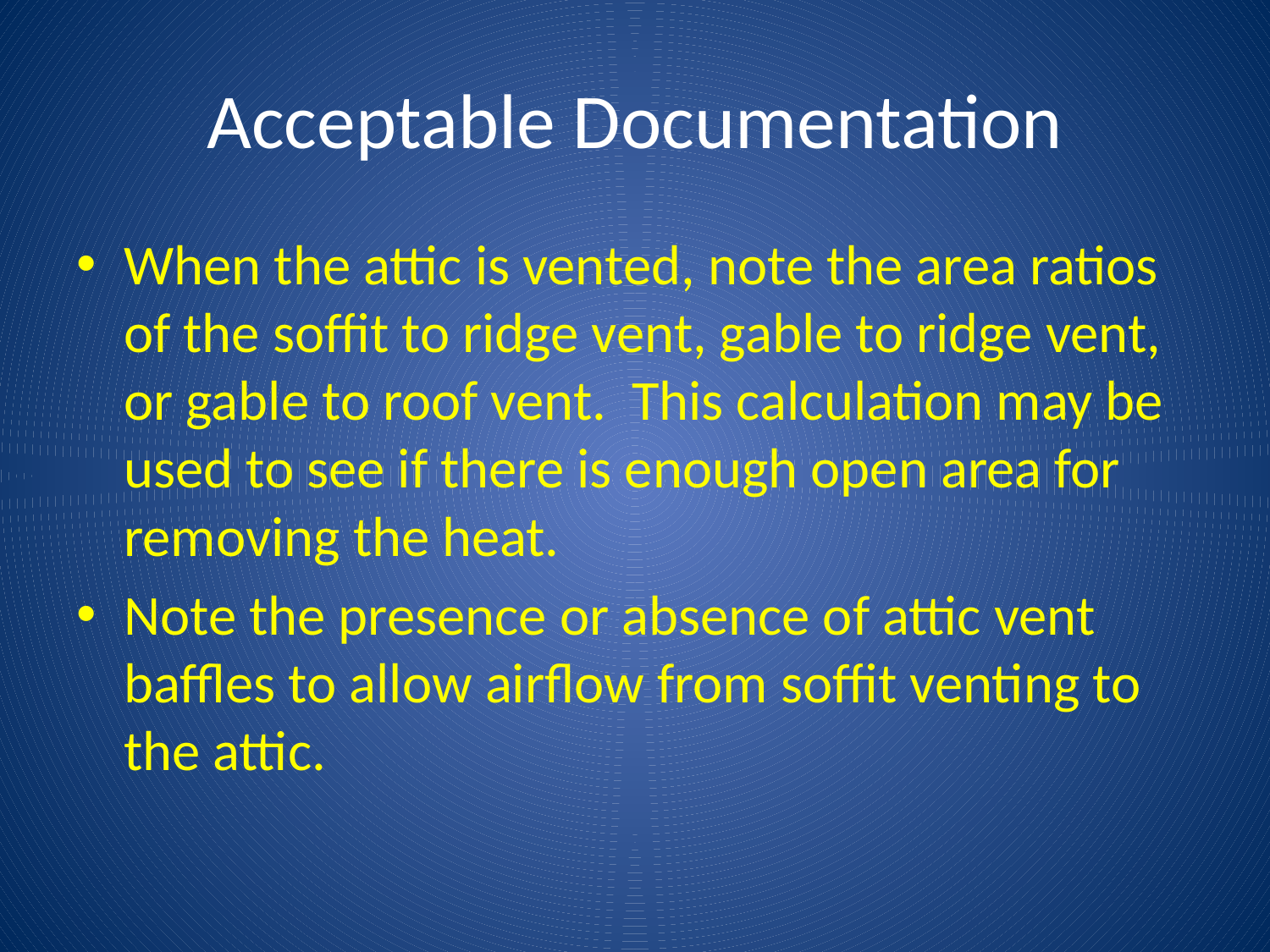

# Acceptable Documentation
When the attic is vented, note the area ratios of the soffit to ridge vent, gable to ridge vent, or gable to roof vent.  This calculation may be used to see if there is enough open area for removing the heat.
Note the presence or absence of attic vent baffles to allow airflow from soffit venting to the attic.